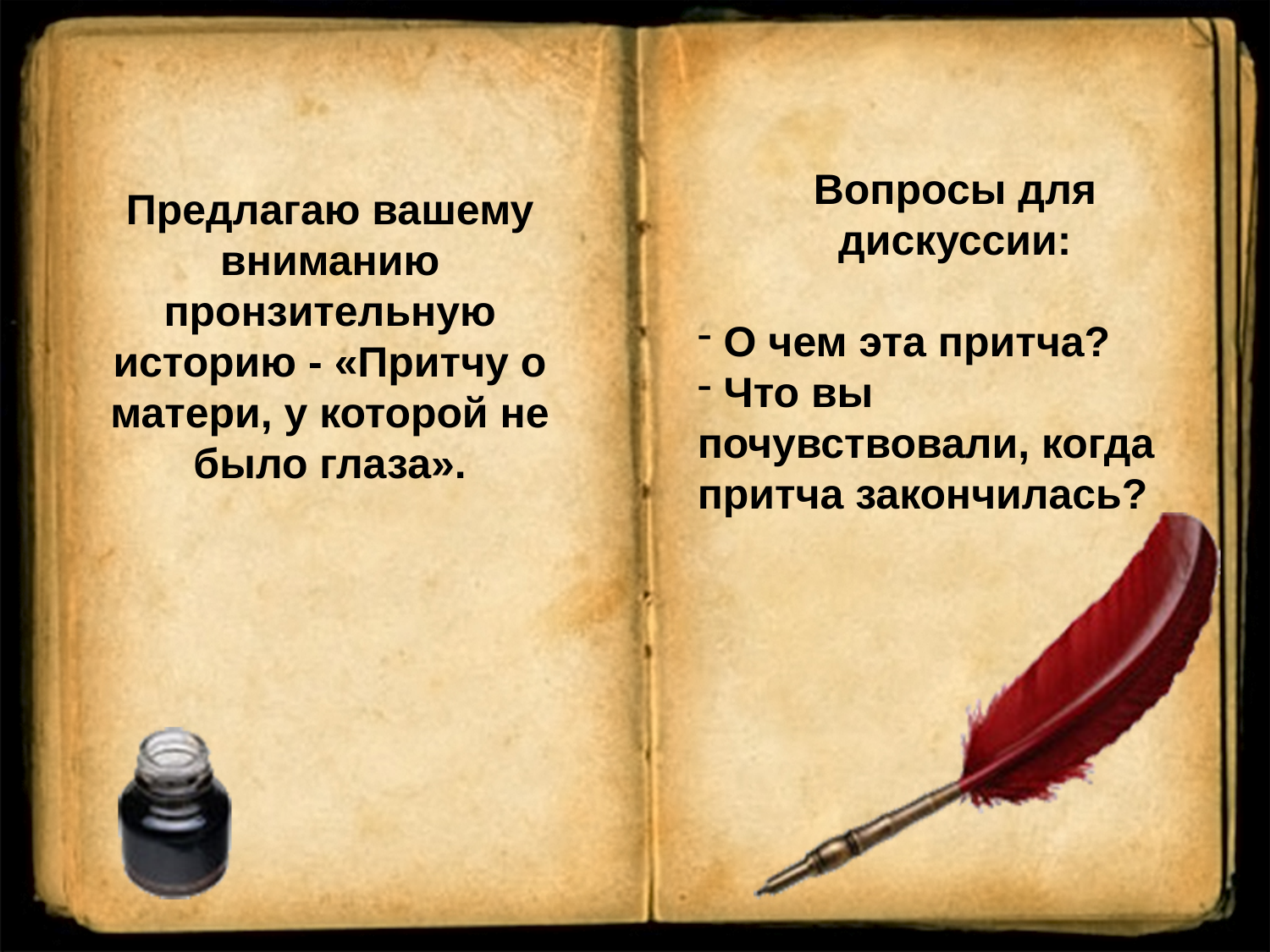

Вопросы для дискуссии:

 О чем эта притча?
 Что вы почувствовали, когда притча закончилась?

Предлагаю вашему вниманию пронзительную историю - «Притчу о матери, у которой не было глаза».